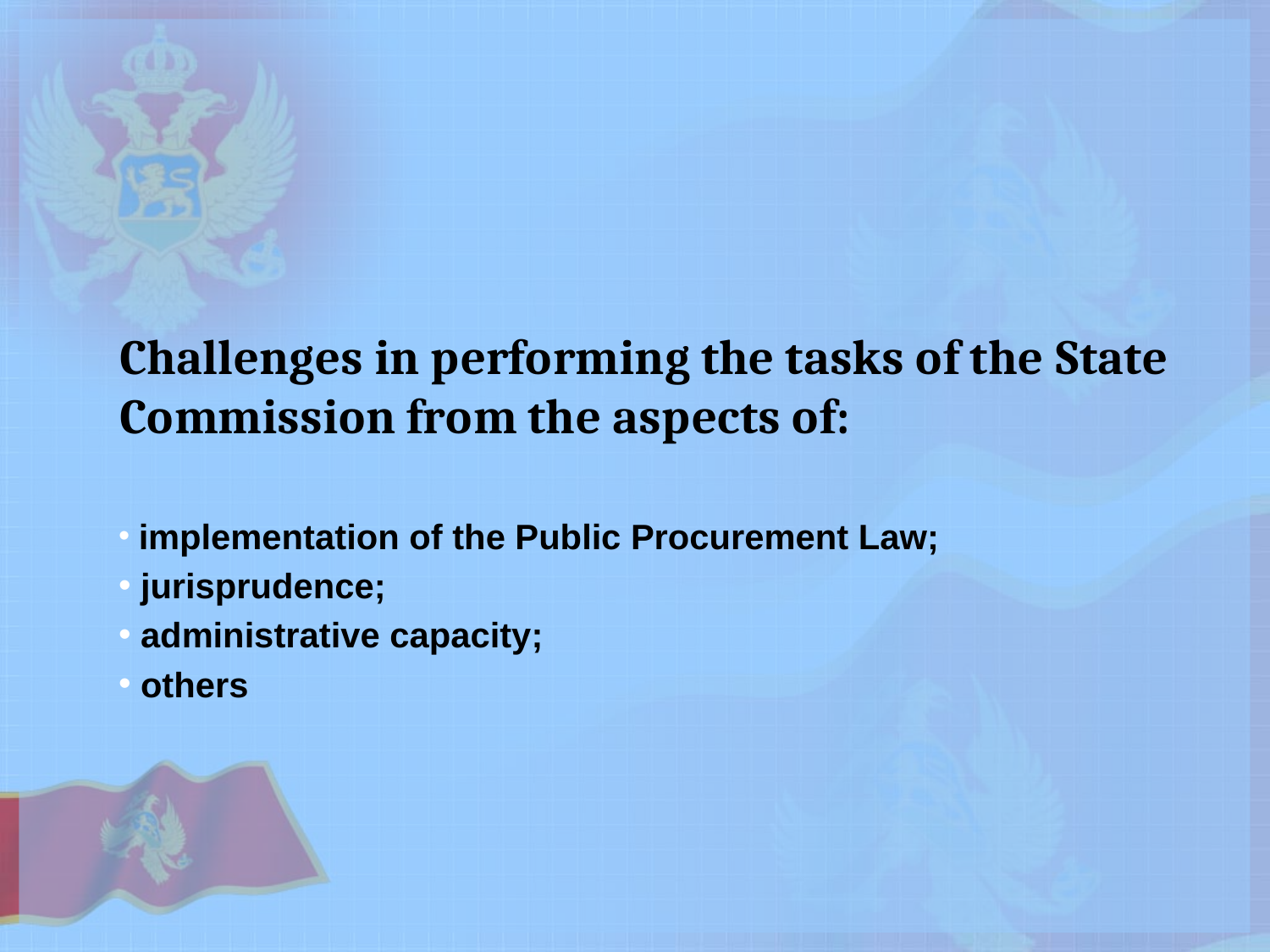

# Challenges in performing the tasks of the State Commission from the aspects of:
 implementation of the Public Procurement Law;
 jurisprudence;
 administrative capacity;
 others